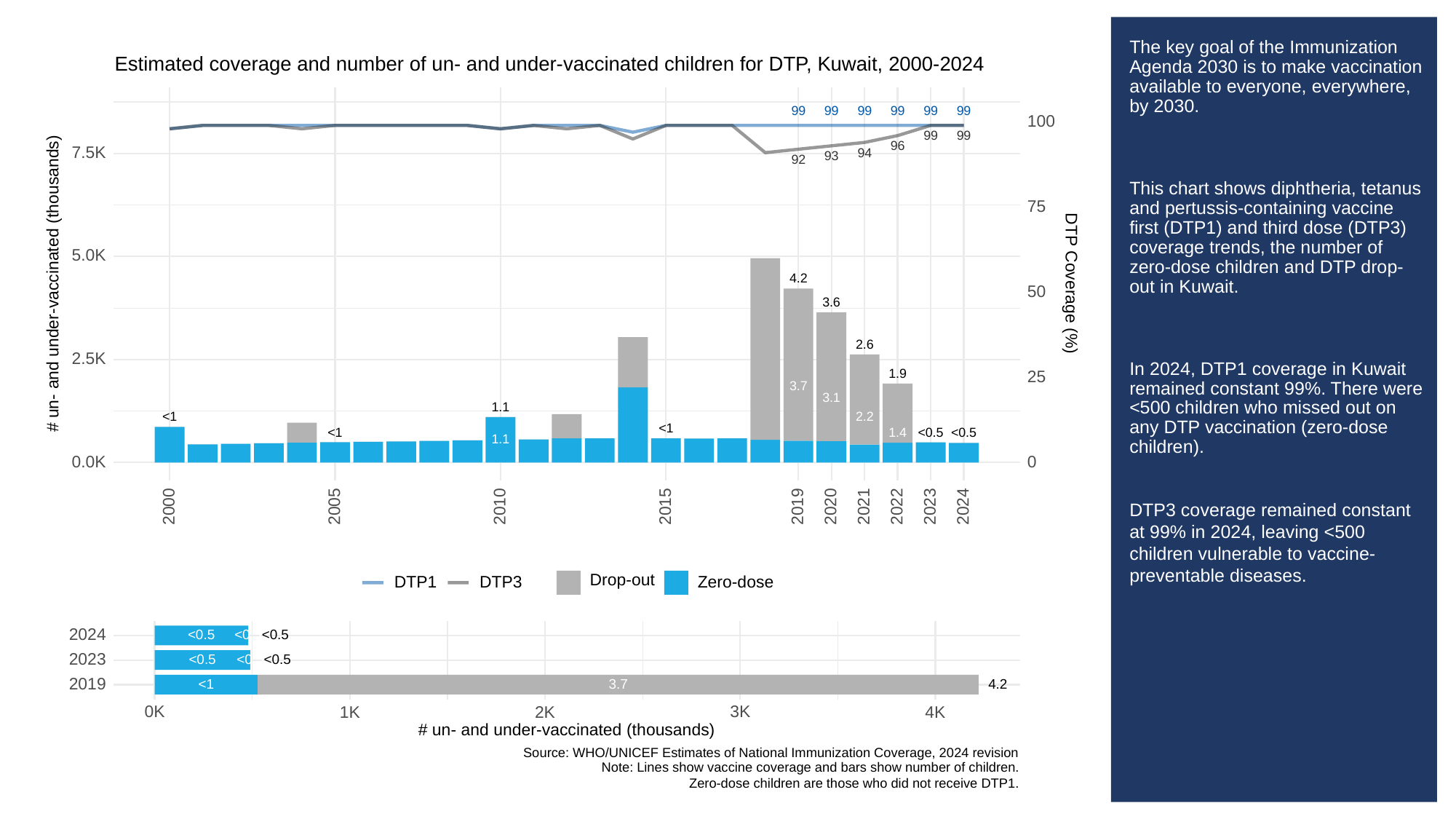

# The key goal of the Immunization Agenda 2030 is to make vaccination available to everyone, everywhere, by 2030.

This chart shows diphtheria, tetanus and pertussis-containing vaccine first (DTP1) and third dose (DTP3) coverage trends, the number of zero-dose children and DTP drop-out in Kuwait.

In 2024, DTP1 coverage in Kuwait remained constant 99%. There were <500 children who missed out on any DTP vaccination (zero-dose children).

DTP3 coverage remained constant at 99% in 2024, leaving <500 children vulnerable to vaccine-preventable diseases.

Estimated coverage and number of un- and under-vaccinated children for DTP, Kuwait, 2000-2024

99
99
99
99
99
99
100

99
99
96
7.5K
94
93

92
75

5.0K

4.2
# un- and under-vaccinated (thousands)
DTP Coverage (%)
50

3.6

2.6
2.5K

1.9
25
3.7

3.1
1.1

2.2
<1

<1

<1
1.4
<0.5
<0.5
1.1

0.0K
0

2023
2000
2005
2010
2015
2019
2020
2021
2022
2024

Drop-out
DTP3
Zero-dose
DTP1

2024
<0.5
<0.5
<0.5

2023
<0.5
<0.5
<0.5

2019
3.7
<1
4.2

3K
0K
1K
2K
4K
# un- and under-vaccinated (thousands)
Source: WHO/UNICEF Estimates of National Immunization Coverage, 2024 revision
Note: Lines show vaccine coverage and bars show number of children.
Zero-dose children are those who did not receive DTP1.